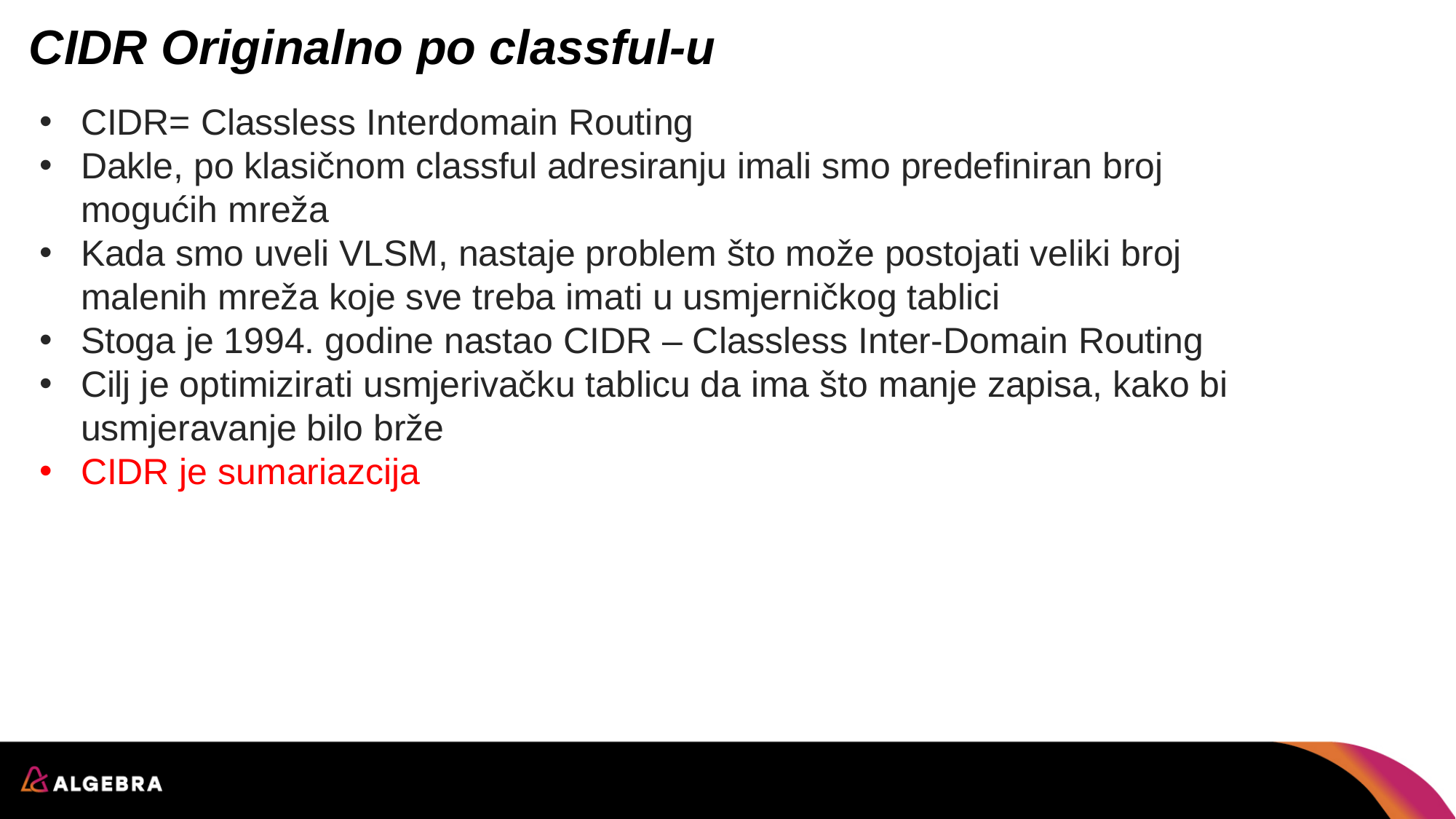

# CIDR Originalno po classful-u
CIDR= Classless Interdomain Routing
Dakle, po klasičnom classful adresiranju imali smo predefiniran broj mogućih mreža
Kada smo uveli VLSM, nastaje problem što može postojati veliki broj malenih mreža koje sve treba imati u usmjerničkog tablici
Stoga je 1994. godine nastao CIDR – Classless Inter-Domain Routing
Cilj je optimizirati usmjerivačku tablicu da ima što manje zapisa, kako bi usmjeravanje bilo brže
CIDR je sumariazcija